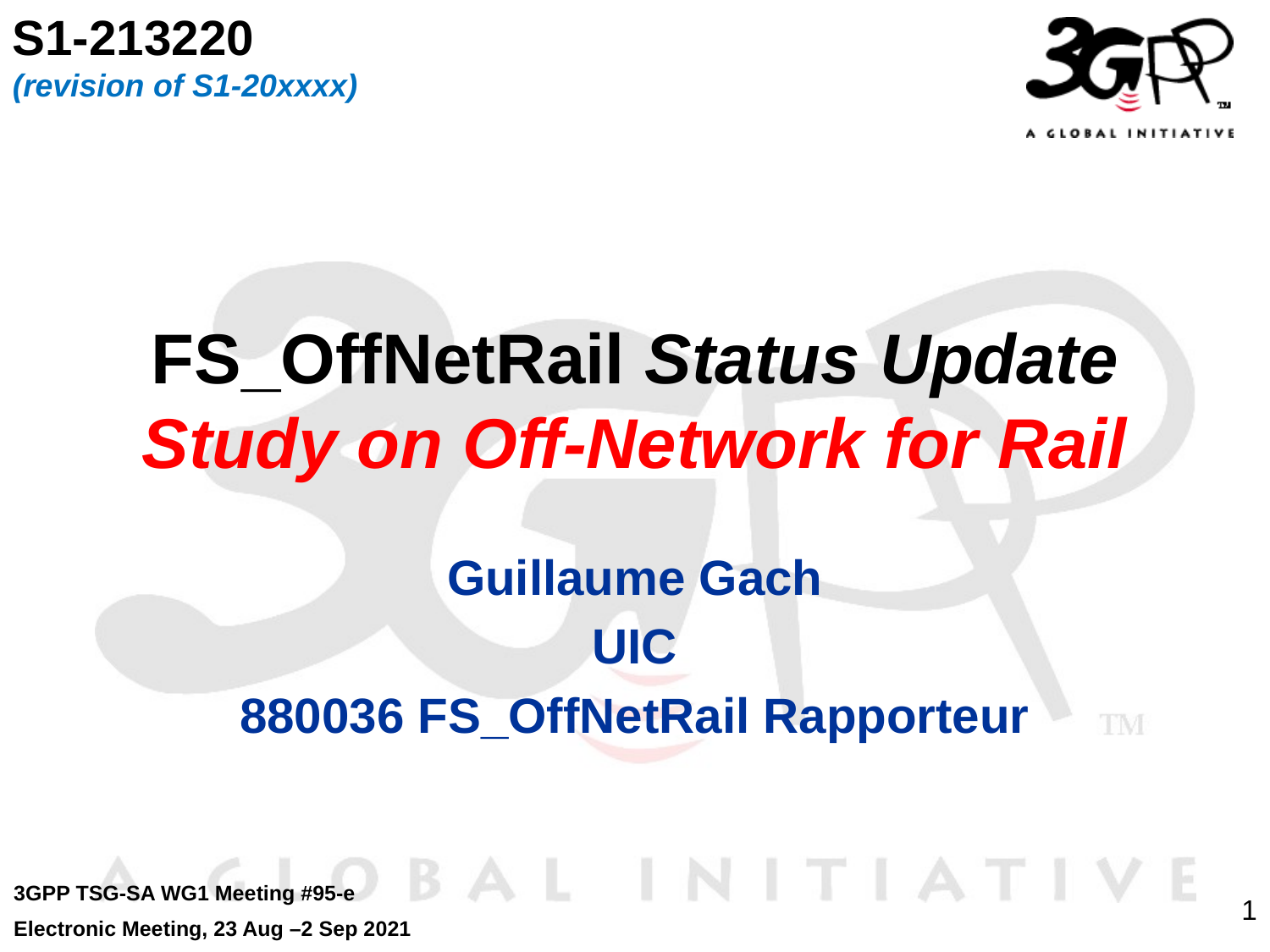

S1-213220
(revision of S1-20xxxx)
# FS_OffNetRail Status Update Study on Off-Network for Rail
Guillaume Gach
UIC
880036 FS_OffNetRail Rapporteur
3GPP TSG-SA WG1 Meeting #95-e
Electronic Meeting, 23 Aug –2 Sep 2021
1